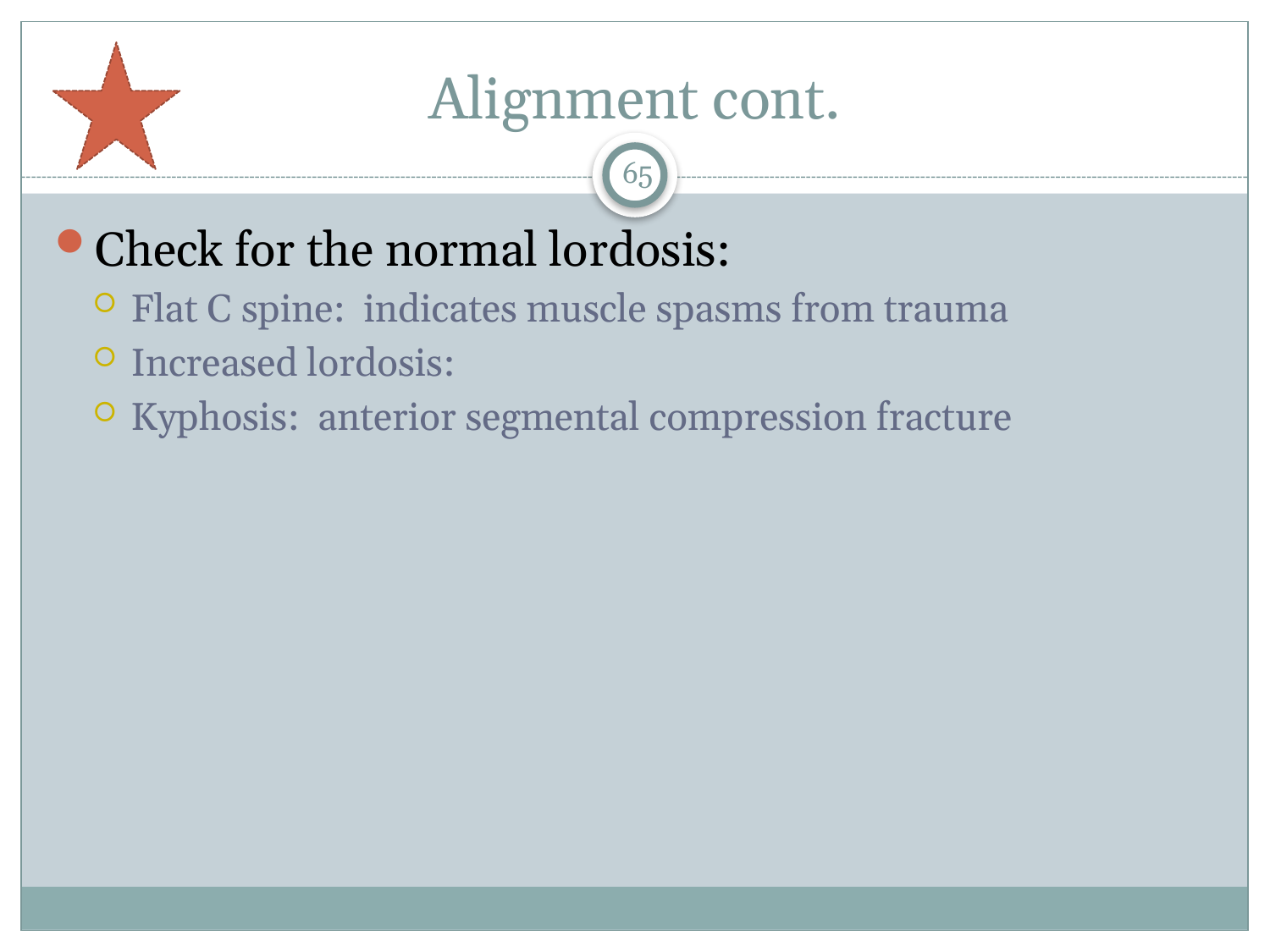

# Alignment cont.

65
Check for the normal lordosis:
Flat C spine:  indicates muscle spasms from trauma
Increased lordosis:
Kyphosis:  anterior segmental compression fracture